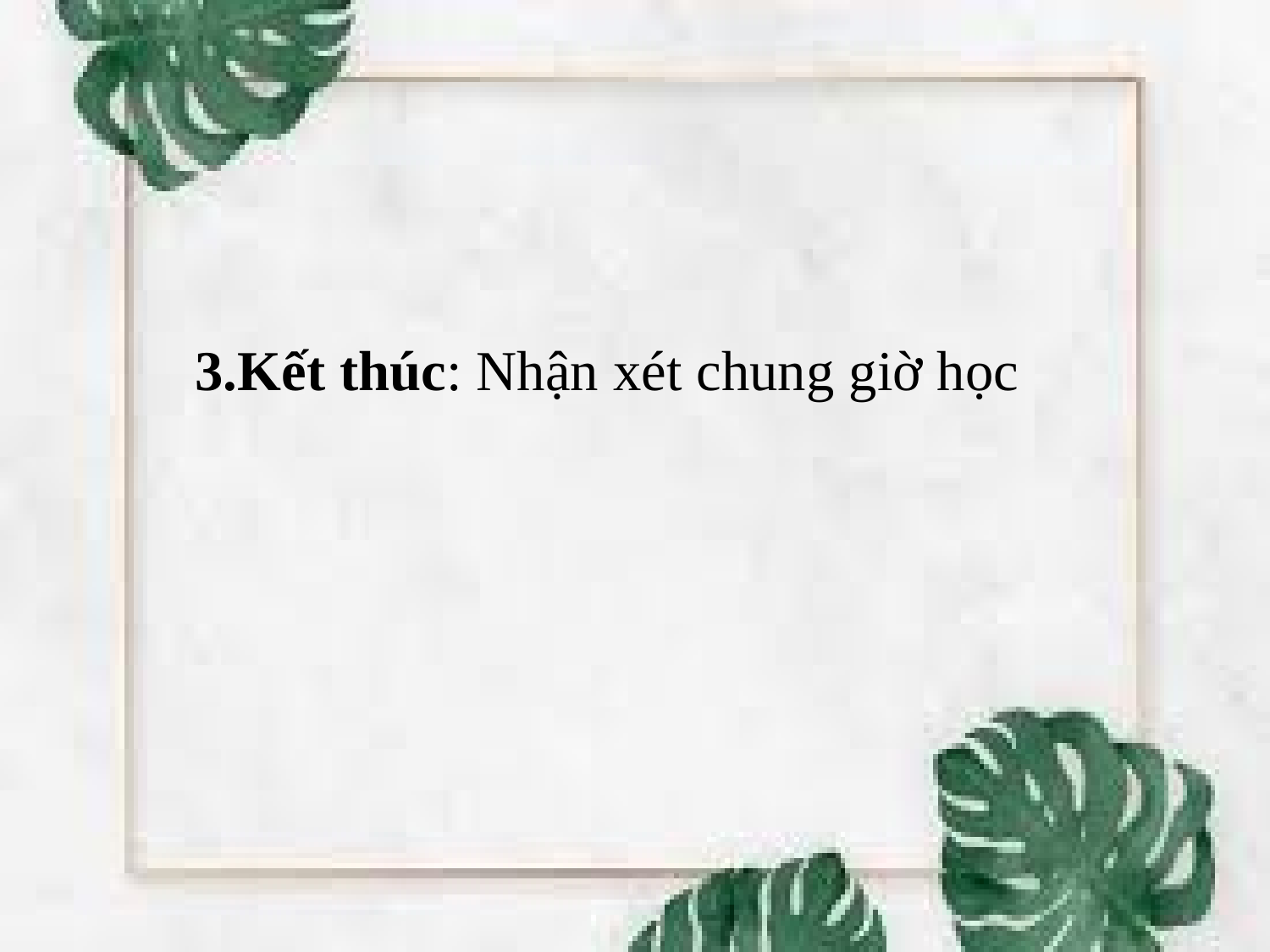

3.Kết thúc: Nhận xét chung giờ học